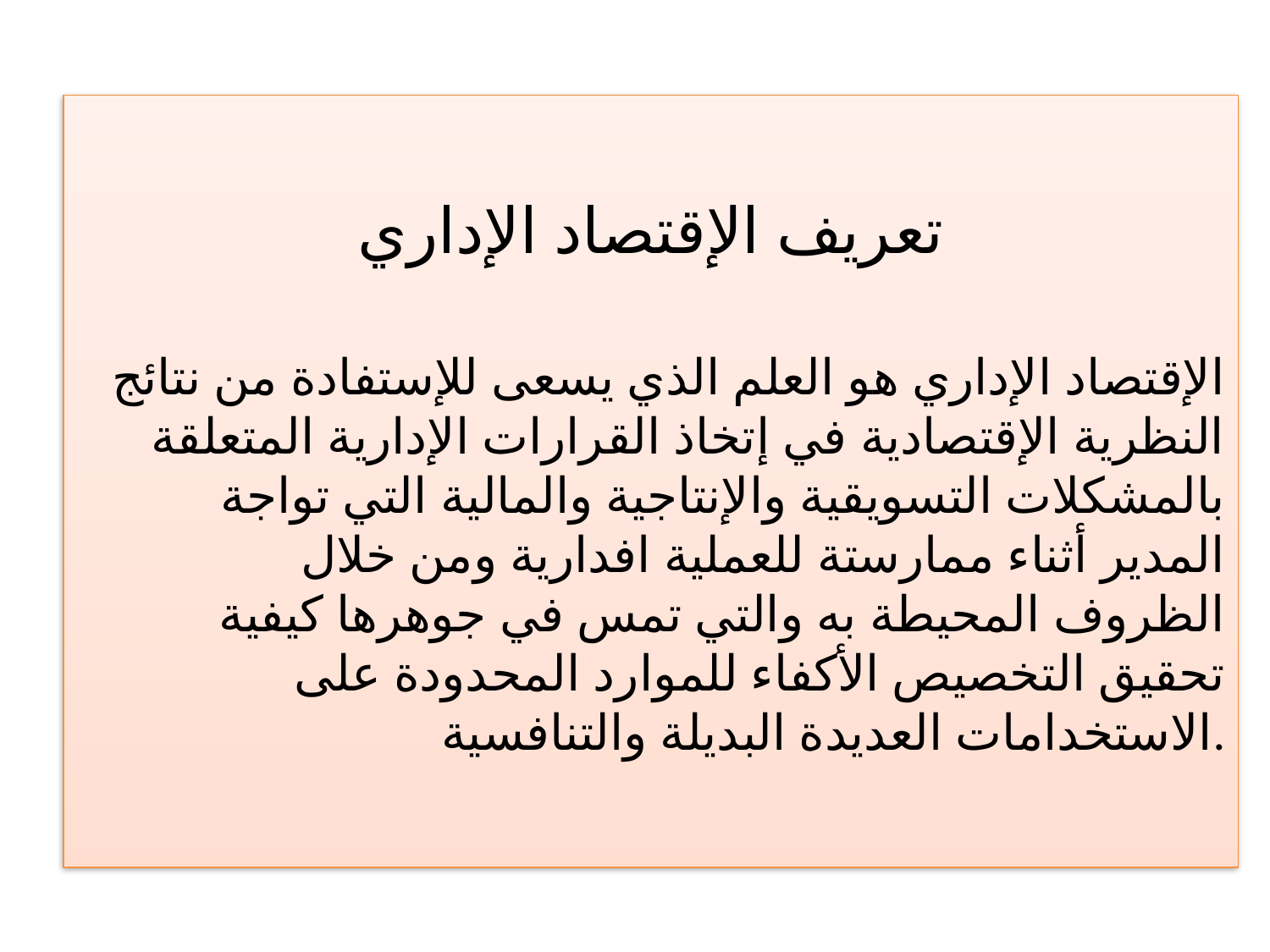

تعريف الإقتصاد الإداري

الإقتصاد الإداري هو العلم الذي يسعى للإستفادة من نتائج النظرية الإقتصادية في إتخاذ القرارات الإدارية المتعلقة بالمشكلات التسويقية والإنتاجية والمالية التي تواجة المدير أثناء ممارستة للعملية افدارية ومن خلال الظروف المحيطة به والتي تمس في جوهرها كيفية تحقيق التخصيص الأكفاء للموارد المحدودة على الاستخدامات العديدة البديلة والتنافسية.